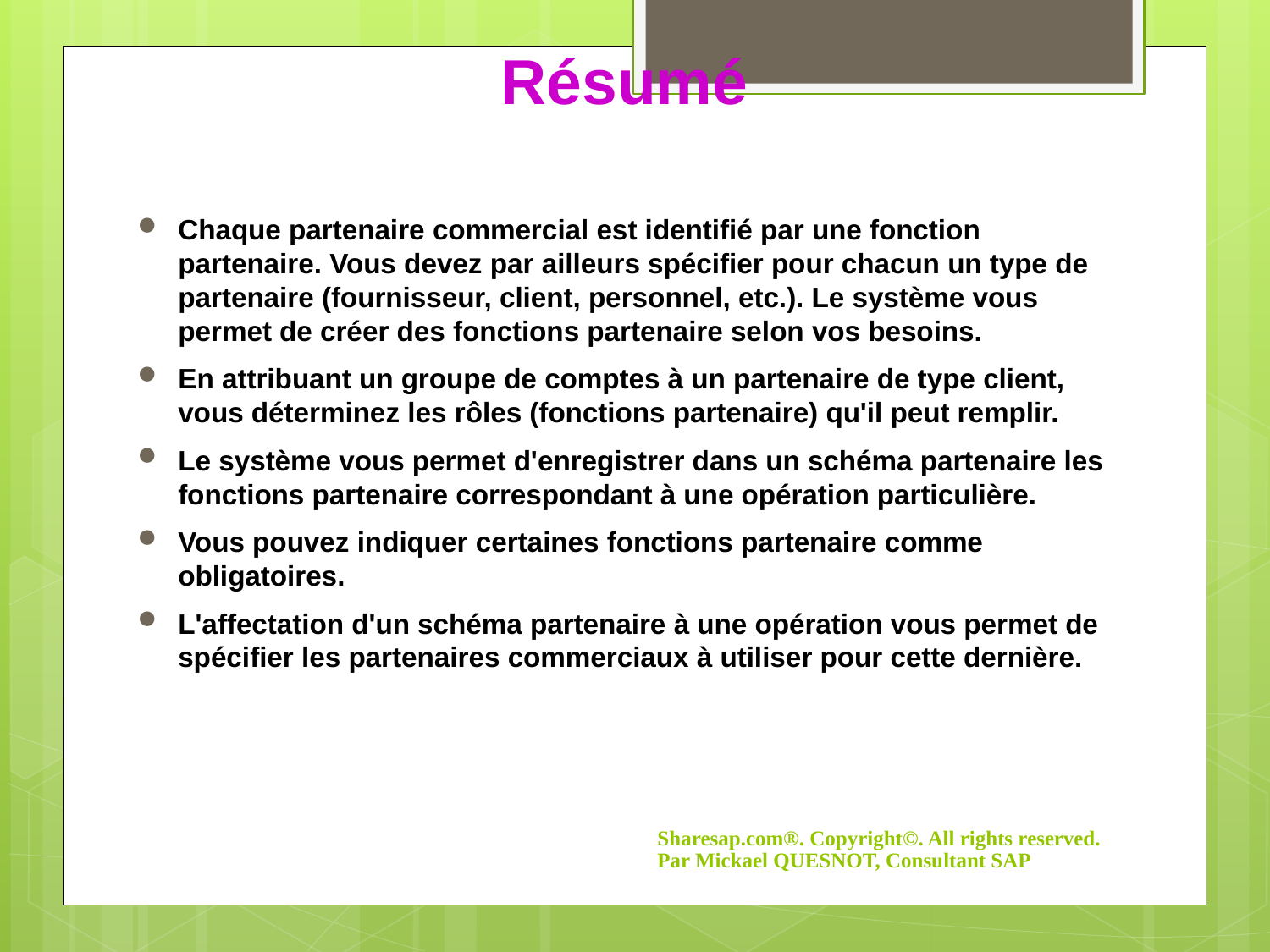

Résumé
Chaque partenaire commercial est identifié par une fonction partenaire. Vous devez par ailleurs spécifier pour chacun un type de partenaire (fournisseur, client, personnel, etc.). Le système vous permet de créer des fonctions partenaire selon vos besoins.
En attribuant un groupe de comptes à un partenaire de type client, vous déterminez les rôles (fonctions partenaire) qu'il peut remplir.
Le système vous permet d'enregistrer dans un schéma partenaire les fonctions partenaire correspondant à une opération particulière.
Vous pouvez indiquer certaines fonctions partenaire comme obligatoires.
L'affectation d'un schéma partenaire à une opération vous permet de spécifier les partenaires commerciaux à utiliser pour cette dernière.
Sharesap.com®. Copyright©. All rights reserved. Par Mickael QUESNOT, Consultant SAP